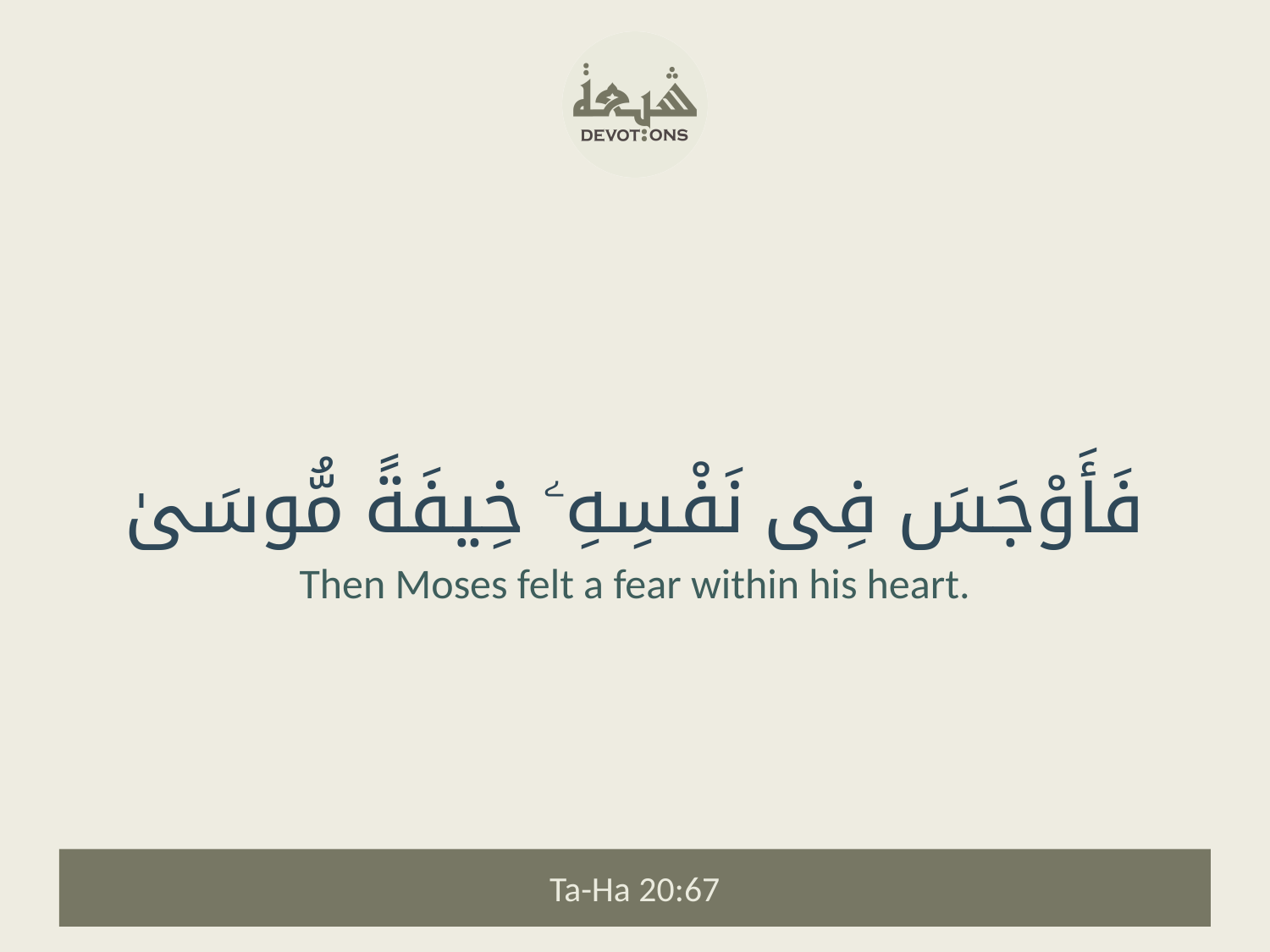

فَأَوْجَسَ فِى نَفْسِهِۦ خِيفَةً مُّوسَىٰ
Then Moses felt a fear within his heart.
Ta-Ha 20:67